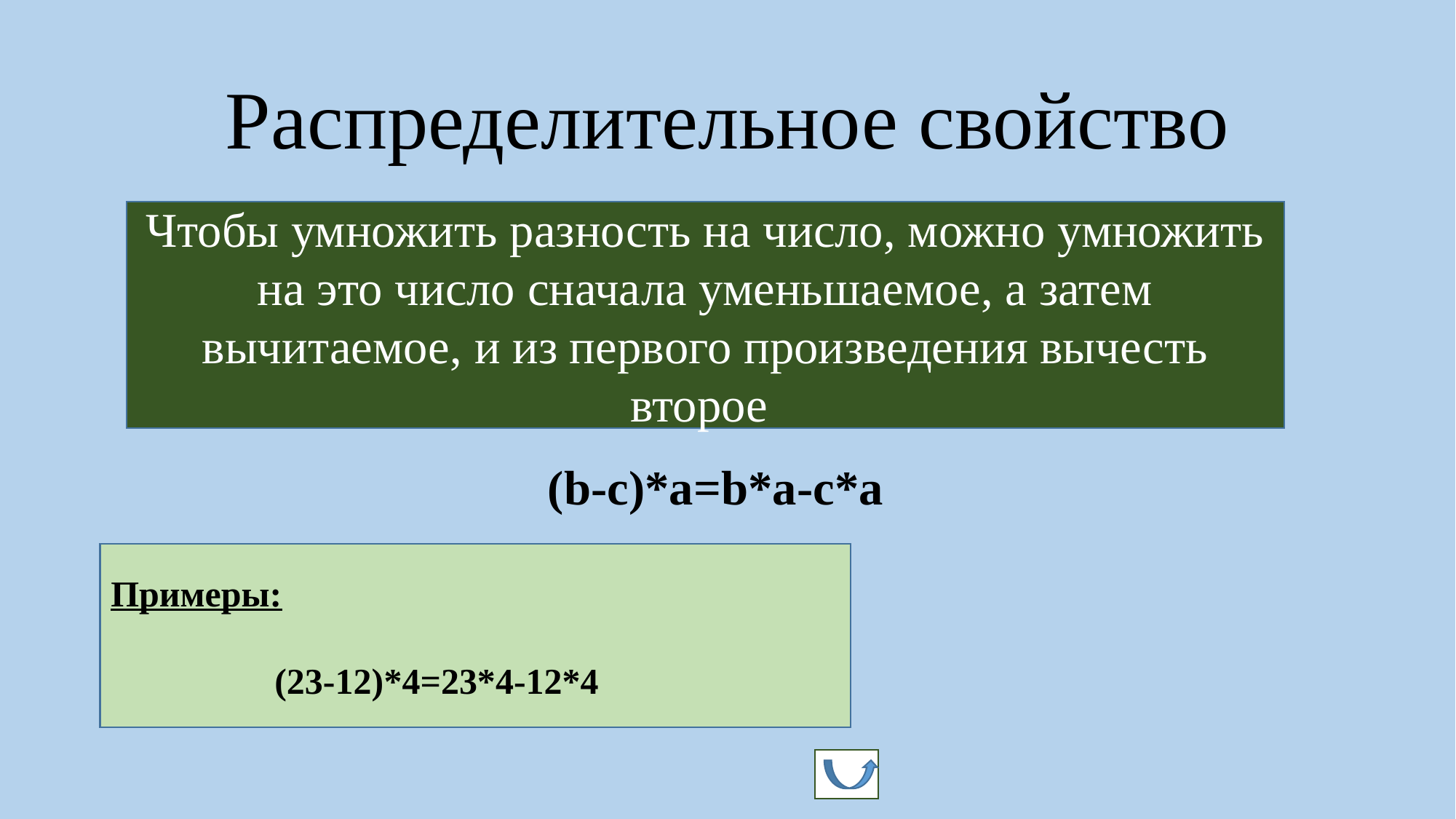

# Распределительное свойство
Чтобы умножить разность на число, можно умножить на это число сначала уменьшаемое, а затем вычитаемое, и из первого произведения вычесть второе
(b-c)*a=b*a-c*a
Примеры:

                  (23-12)*4=23*4-12*4